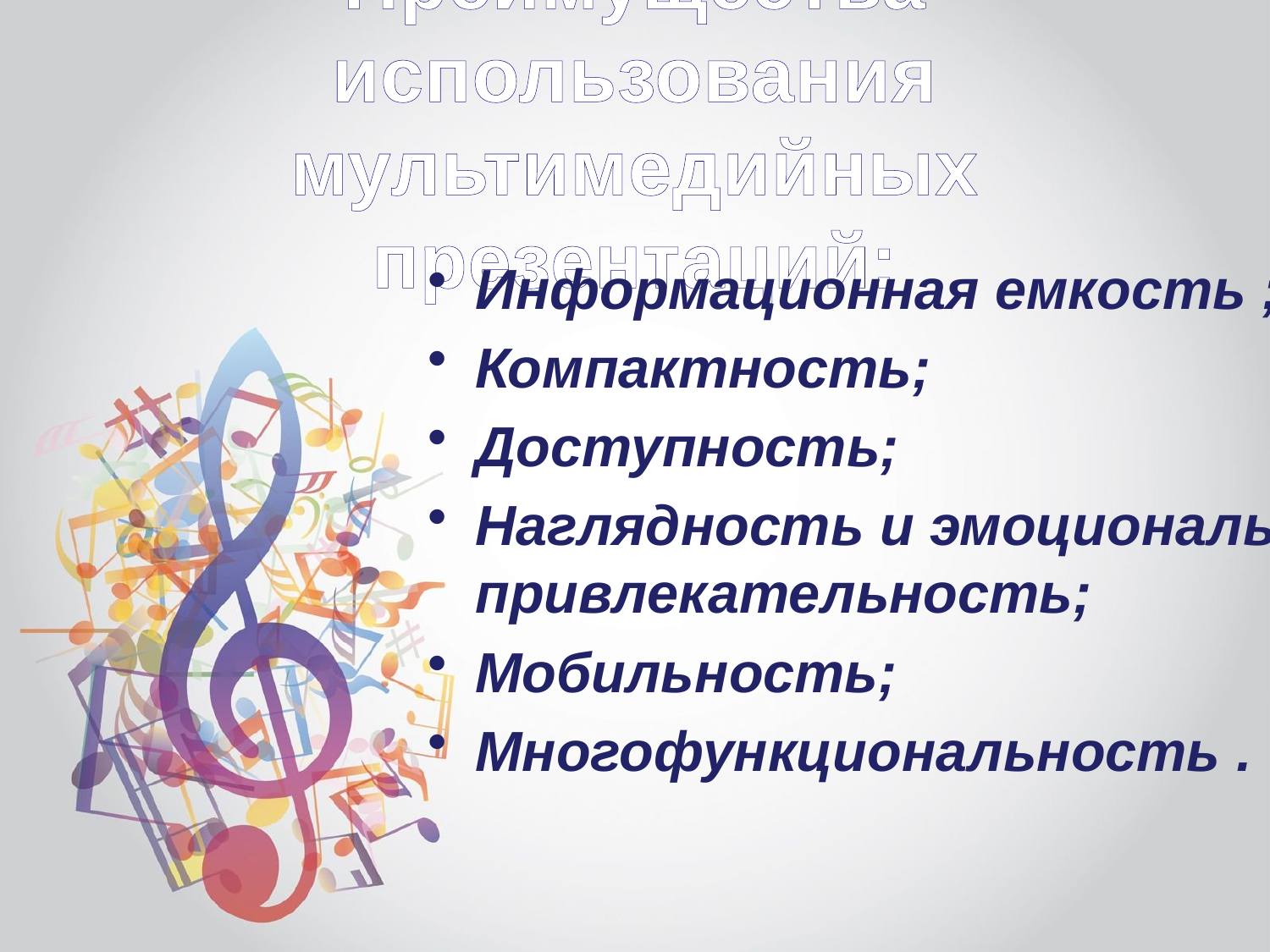

# Преимущества использования мультимедийных презентаций:
Информационная емкость ;
Компактность;
Доступность;
Наглядность и эмоциональная привлекательность;
Мобильность;
Многофункциональность .